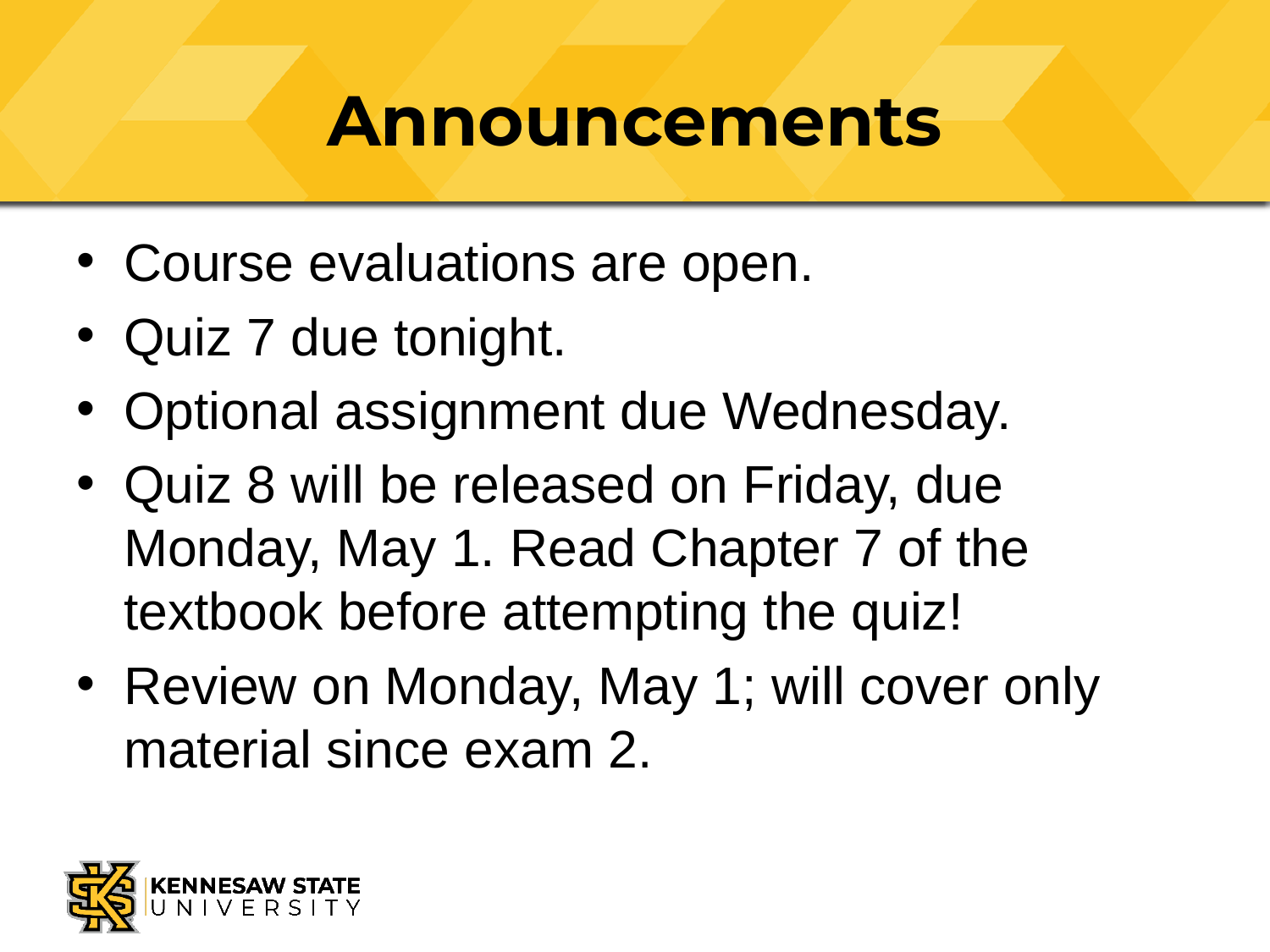

# Announcements
Course evaluations are open.
Quiz 7 due tonight.
Optional assignment due Wednesday.
Quiz 8 will be released on Friday, due Monday, May 1. Read Chapter 7 of the textbook before attempting the quiz!
Review on Monday, May 1; will cover only material since exam 2.